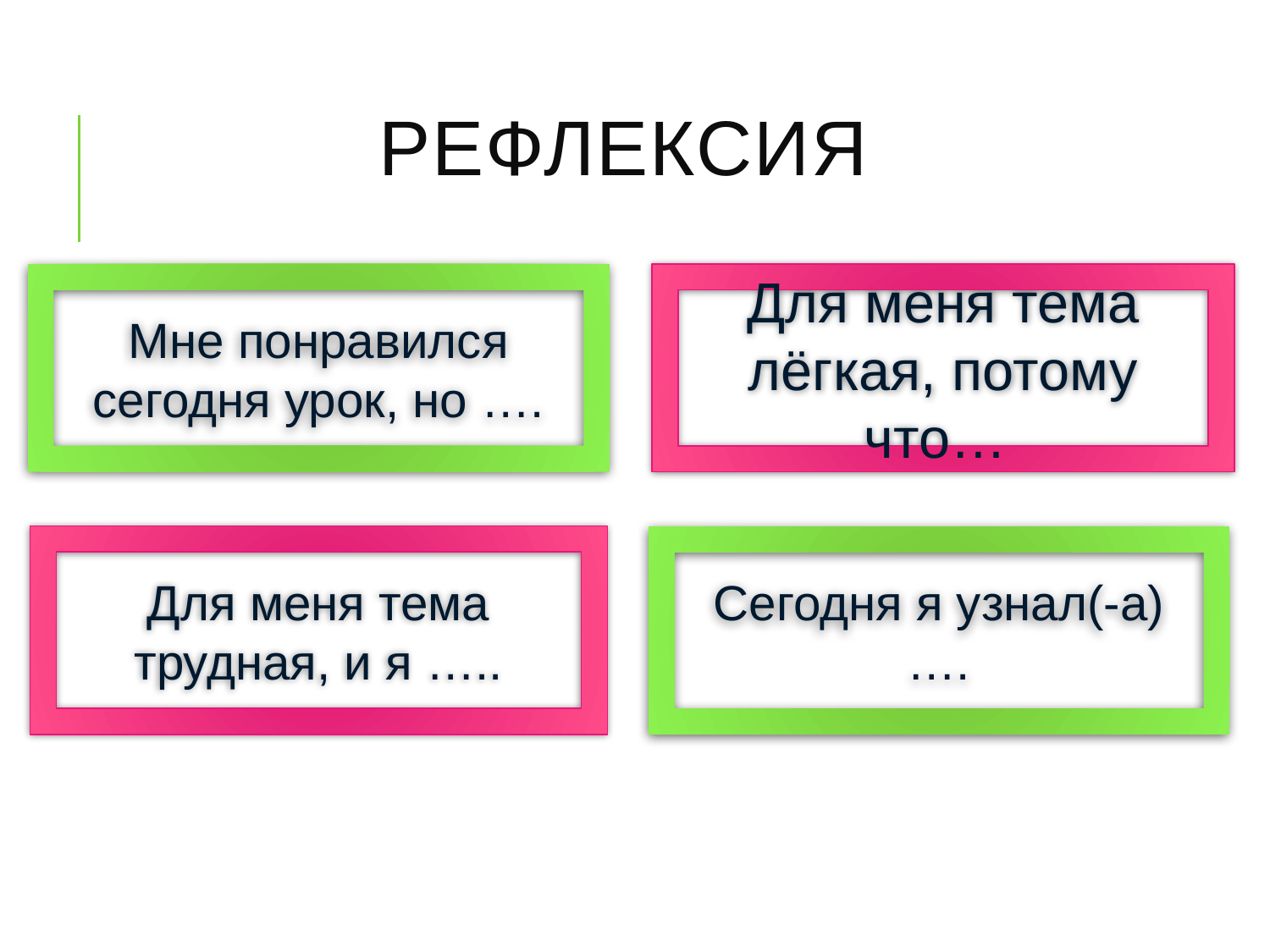

# Рефлексия
Мне понравился сегодня урок, но ….
Для меня тема лёгкая, потому что…
Для меня тема трудная, и я …..
Сегодня я узнал(-а)….